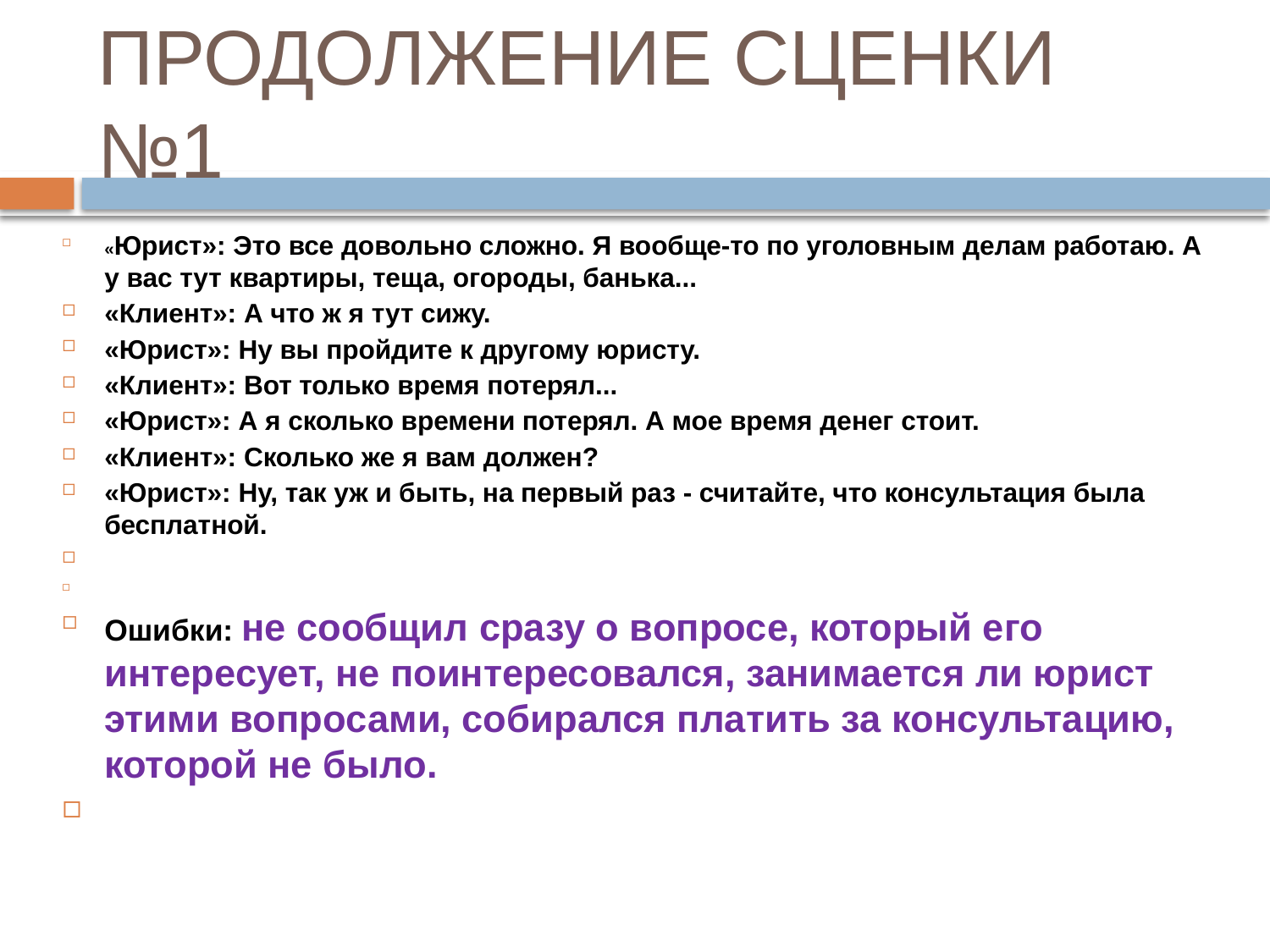

# ПРОДОЛЖЕНИЕ СЦЕНКИ №1
«Юрист»: Это все довольно сложно. Я вообще-то по уголовным делам работаю. А у вас тут квартиры, теща, огороды, банька...
«Клиент»: А что ж я тут сижу.
«Юрист»: Ну вы пройдите к другому юристу.
«Клиент»: Вот только время потерял...
«Юрист»: А я сколько времени потерял. А мое вре­мя денег стоит.
«Клиент»: Сколько же я вам должен?
«Юрист»: Ну, так уж и быть, на первый раз - счи­тайте, что консультация была бесплатной.

Ошибки: не сообщил сразу о вопросе, который его интересует, не поинтересовался, занимается ли юрист этими вопросами, собирался платить за консультацию, которой не было.